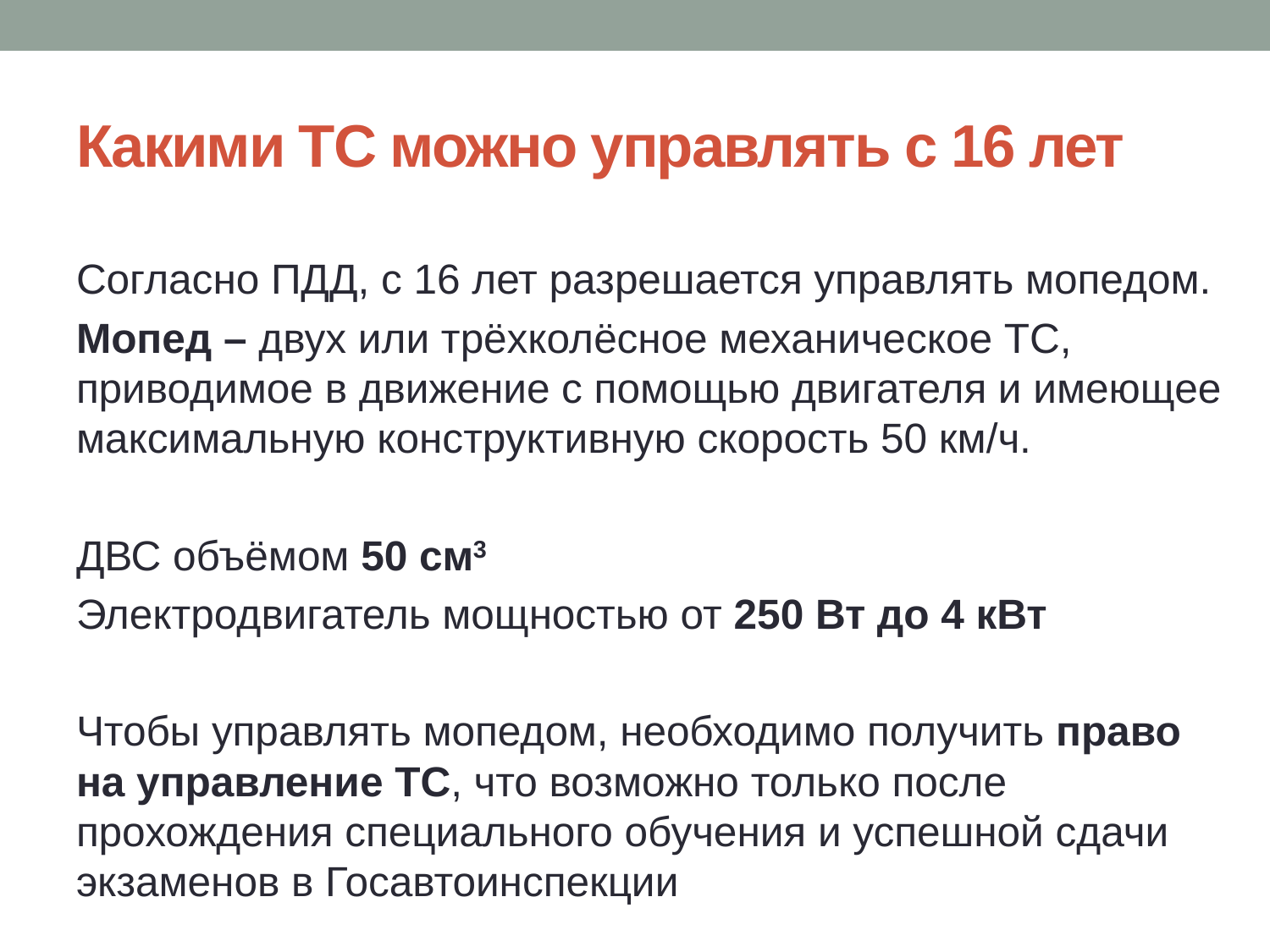

# Какими ТС можно управлять с 16 лет
Согласно ПДД, с 16 лет разрешается управлять мопедом.
Мопед – двух или трёхколёсное механическое ТС, приводимое в движение с помощью двигателя и имеющее максимальную конструктивную скорость 50 км/ч.

ДВС объёмом 50 см3
Электродвигатель мощностью от 250 Вт до 4 кВт

Чтобы управлять мопедом, необходимо получить право на управление ТС, что возможно только после прохождения специального обучения и успешной сдачи экзаменов в Госавтоинспекции